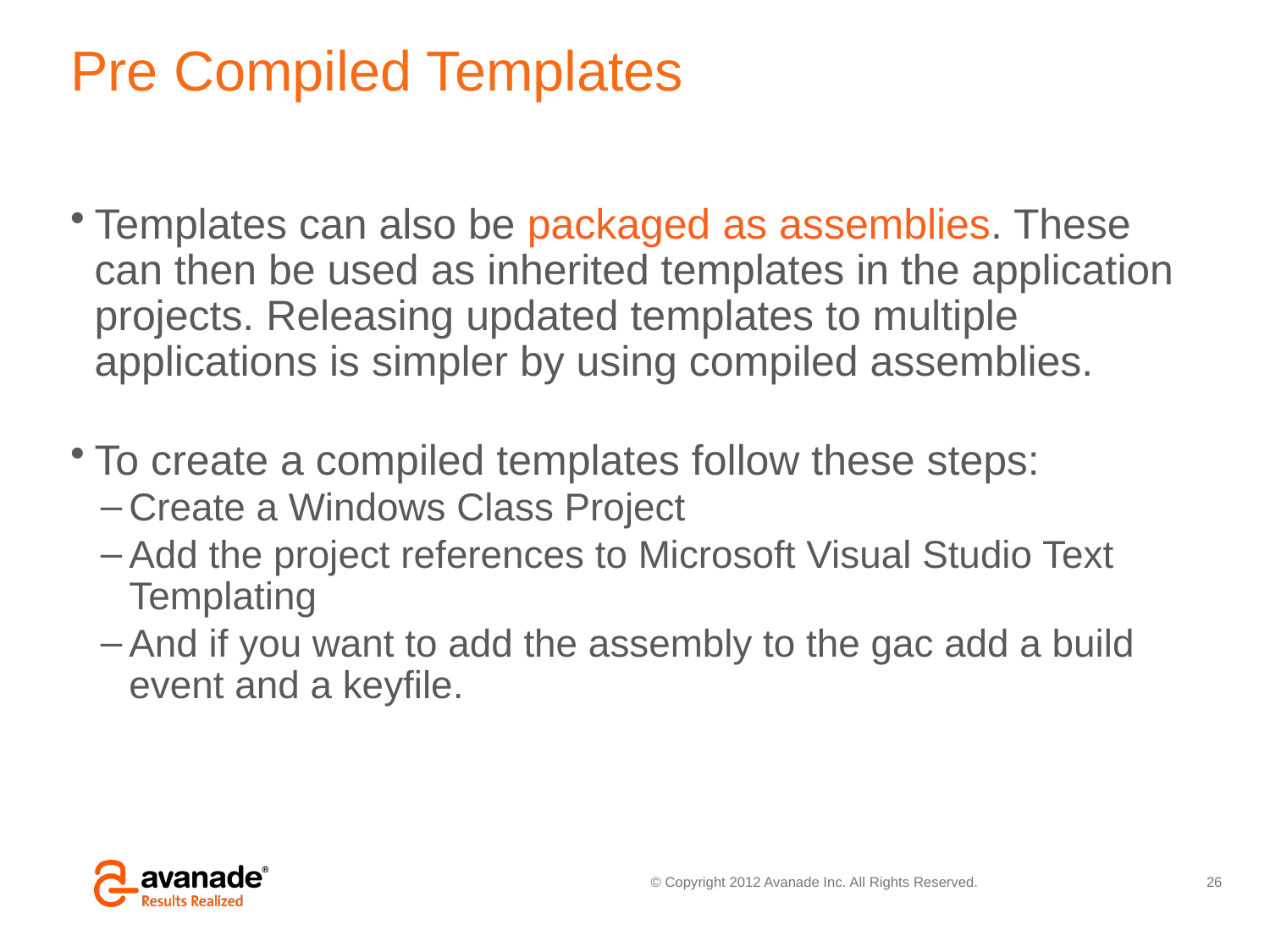

# Pre Compiled Templates
Templates can also be packaged as assemblies. These can then be used as inherited templates in the application projects. Releasing updated templates to multiple applications is simpler by using compiled assemblies.

To create a compiled templates follow these steps:
Create a Windows Class Project
Add the project references to Microsoft Visual Studio Text Templating
And if you want to add the assembly to the gac add a build event and a keyfile.
26